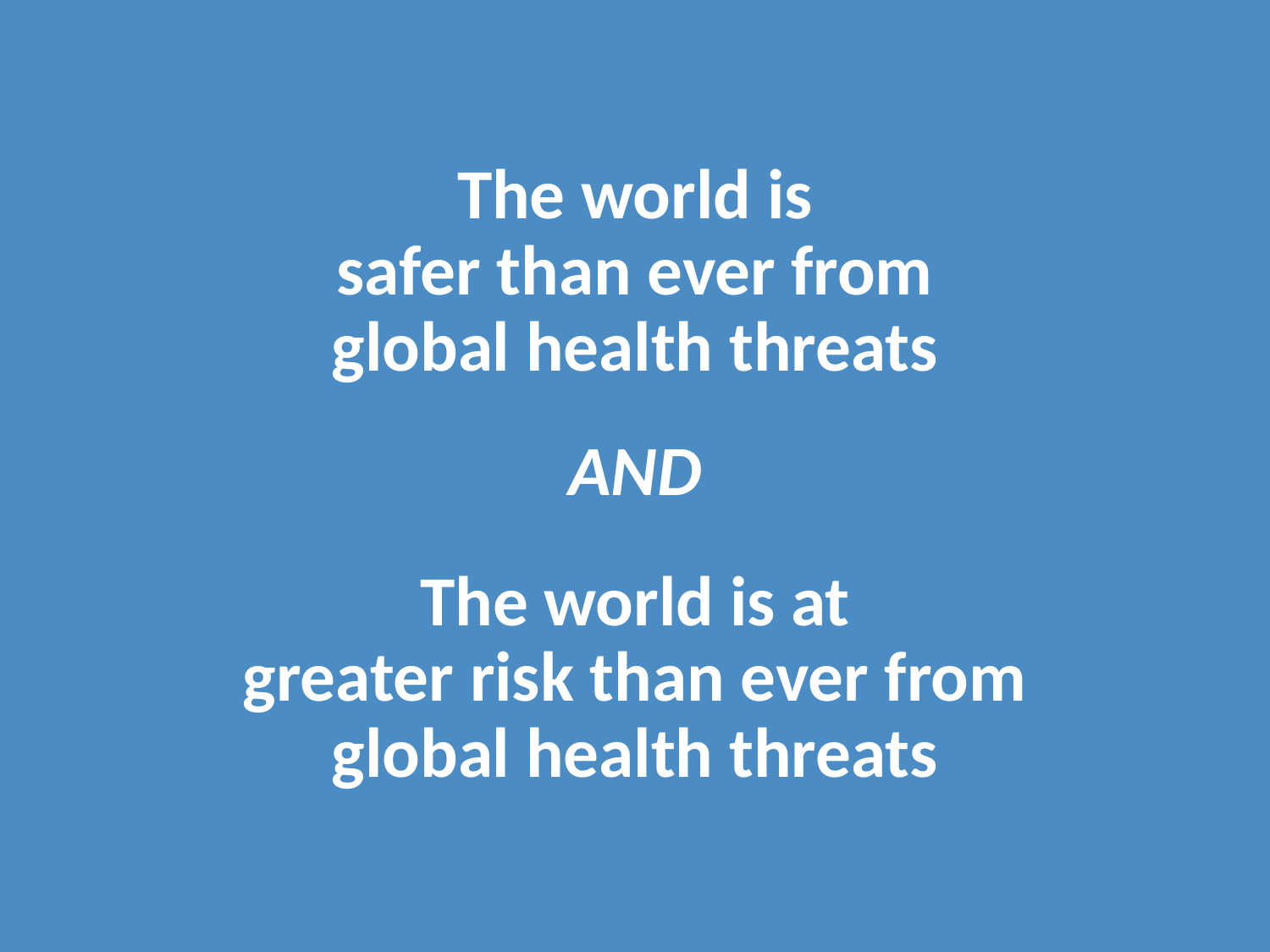

The world is
safer than ever from
global health threats
AND
The world is at
greater risk than ever from
global health threats